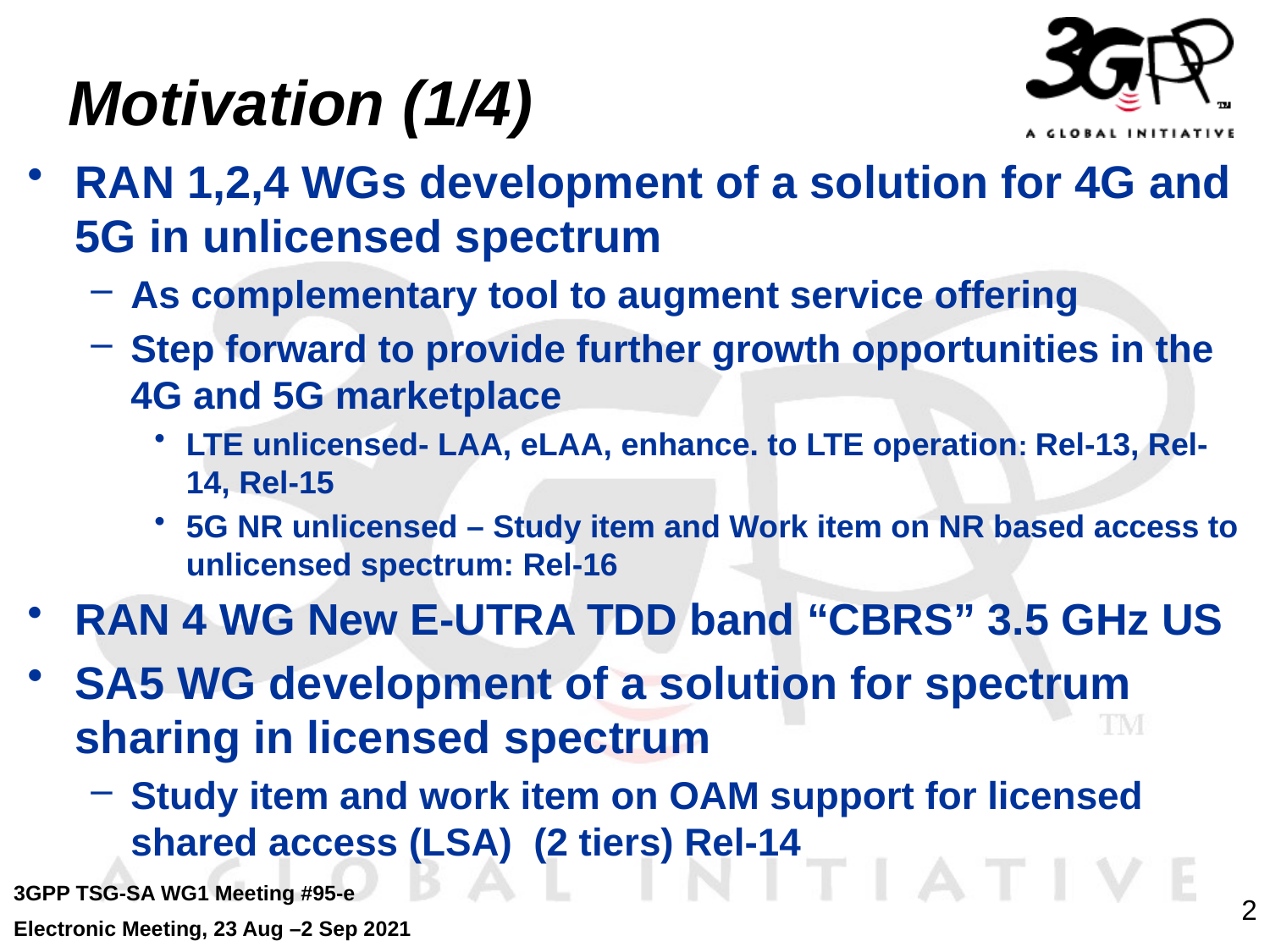

# Motivation (1/4)
RAN 1,2,4 WGs development of a solution for 4G and 5G in unlicensed spectrum
As complementary tool to augment service offering
Step forward to provide further growth opportunities in the 4G and 5G marketplace
LTE unlicensed- LAA, eLAA, enhance. to LTE operation: Rel-13, Rel-14, Rel-15
5G NR unlicensed – Study item and Work item on NR based access to unlicensed spectrum: Rel-16
RAN 4 WG New E-UTRA TDD band “CBRS” 3.5 GHz US
SA5 WG development of a solution for spectrum sharing in licensed spectrum
Study item and work item on OAM support for licensed shared access (LSA)  (2 tiers) Rel-14

3GPP TSG-SA WG1 Meeting #95-e
Electronic Meeting, 23 Aug –2 Sep 2021
2